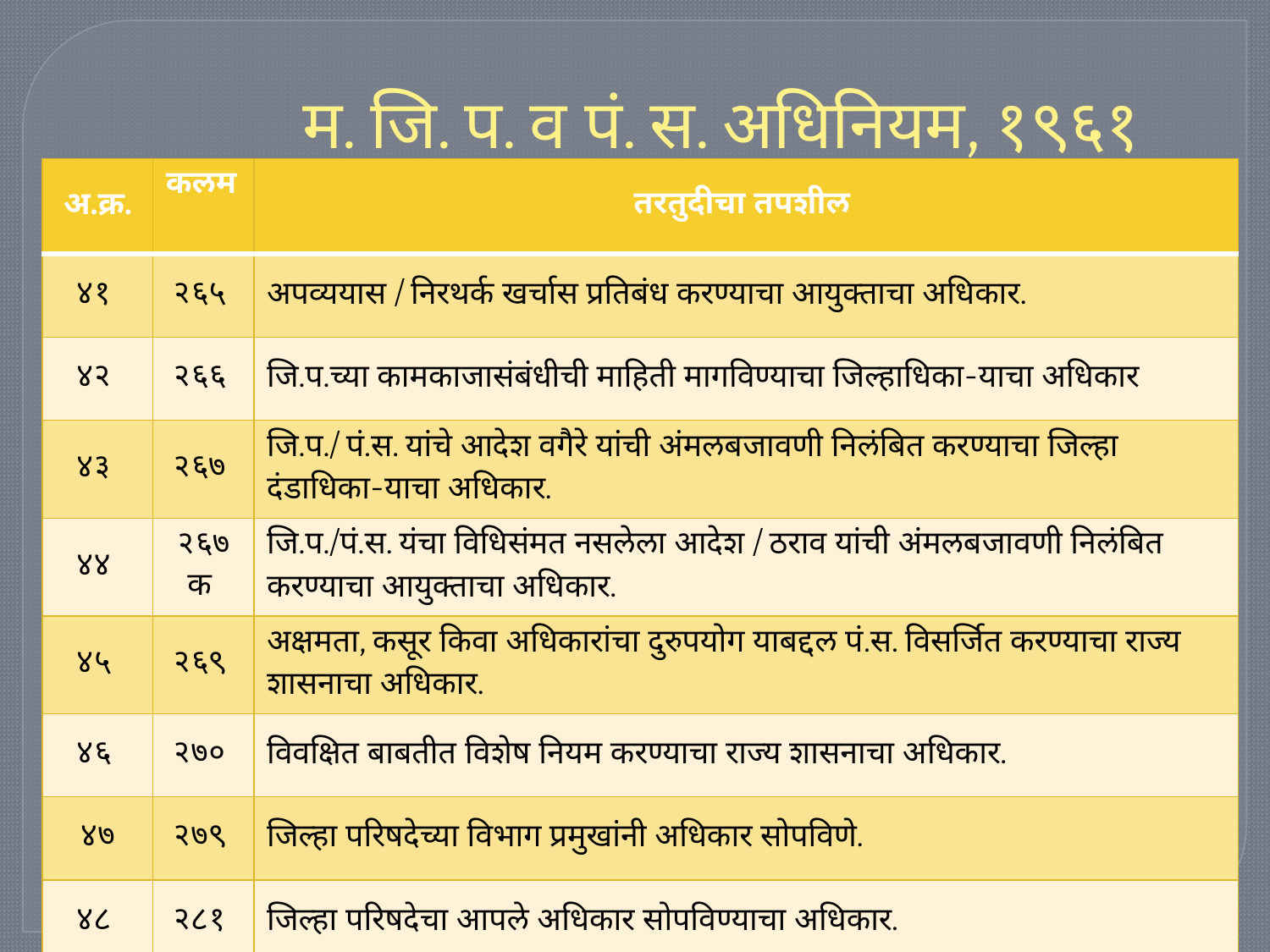

# म. जि. प. व पं. स. अधिनियम, १९६१
| अ.क्र. | कलम | तरतुदीचा तपशील |
| --- | --- | --- |
| ४१ | २६५ | अपव्ययास / निरथर्क खर्चास प्रतिबंध करण्याचा आयुक्ताचा अधिकार. |
| ४२ | २६६ | जि.प.च्या कामकाजासंबंधीची माहिती मागविण्याचा जिल्हाधिका-याचा अधिकार |
| ४३ | २६७ | जि.प./ पं.स. यांचे आदेश वगैरे यांची अंमलबजावणी निलंबित करण्याचा जिल्हा दंडाधिका-याचा अधिकार. |
| ४४ | २६७क | जि.प./पं.स. यंचा विधिसंमत नसलेला आदेश / ठराव यांची अंमलबजावणी निलंबित करण्याचा आयुक्ताचा अधिकार. |
| ४५ | २६९ | अक्षमता, कसूर किवा अधिकारांचा दुरुपयोग याबद्दल पं.स. विसर्जित करण्याचा राज्य शासनाचा अधिकार. |
| ४६ | २७० | विवक्षित बाबतीत विशेष नियम करण्याचा राज्य शासनाचा अधिकार. |
| ४७ | २७९ | जिल्हा परिषदेच्या विभाग प्रमुखांनी अधिकार सोपविणे. |
| ४८ | २८१ | जिल्हा परिषदेचा आपले अधिकार सोपविण्याचा अधिकार. |